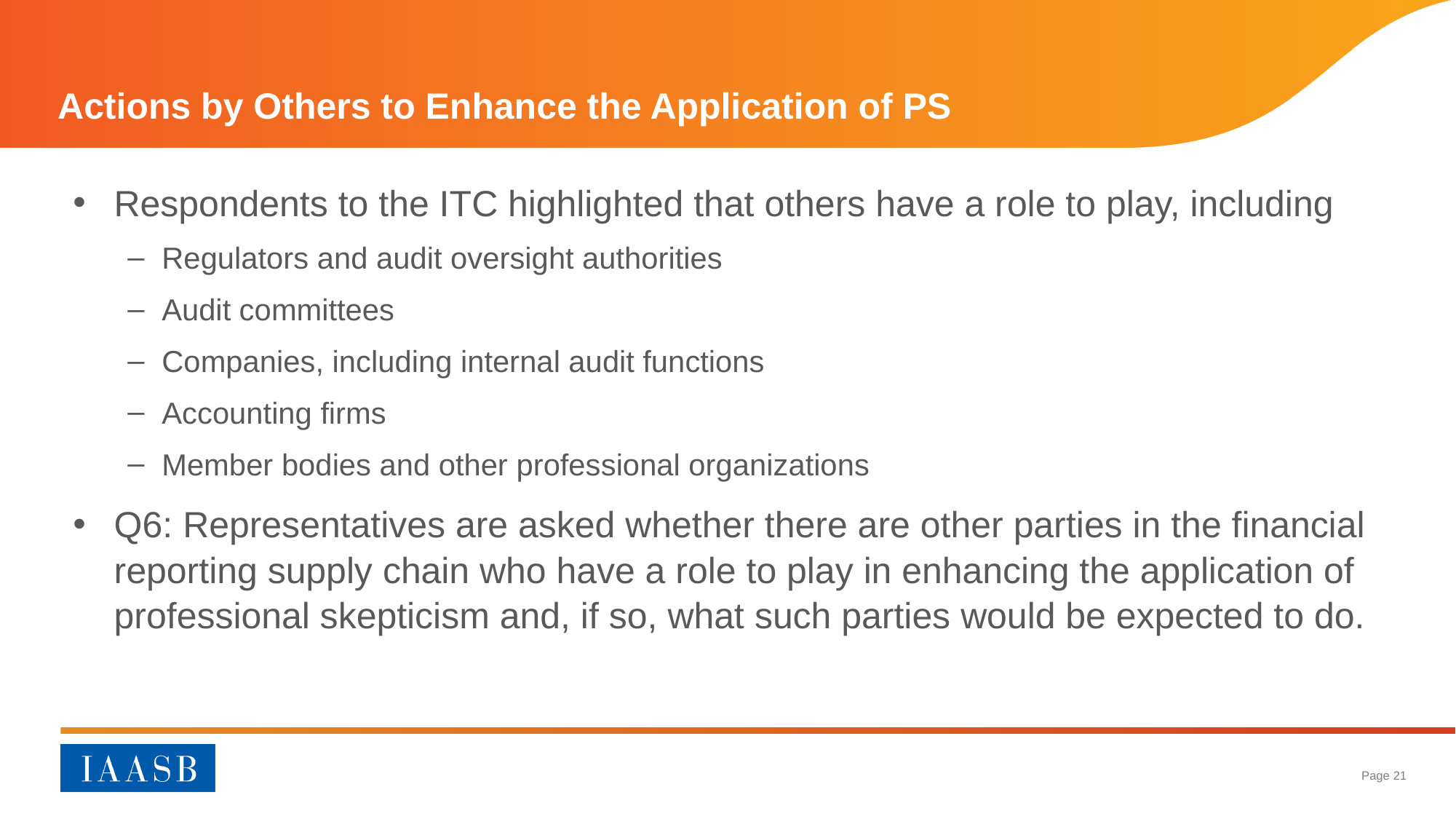

# Actions by Others to Enhance the Application of PS
Respondents to the ITC highlighted that others have a role to play, including
Regulators and audit oversight authorities
Audit committees
Companies, including internal audit functions
Accounting firms
Member bodies and other professional organizations
Q6: Representatives are asked whether there are other parties in the financial reporting supply chain who have a role to play in enhancing the application of professional skepticism and, if so, what such parties would be expected to do.